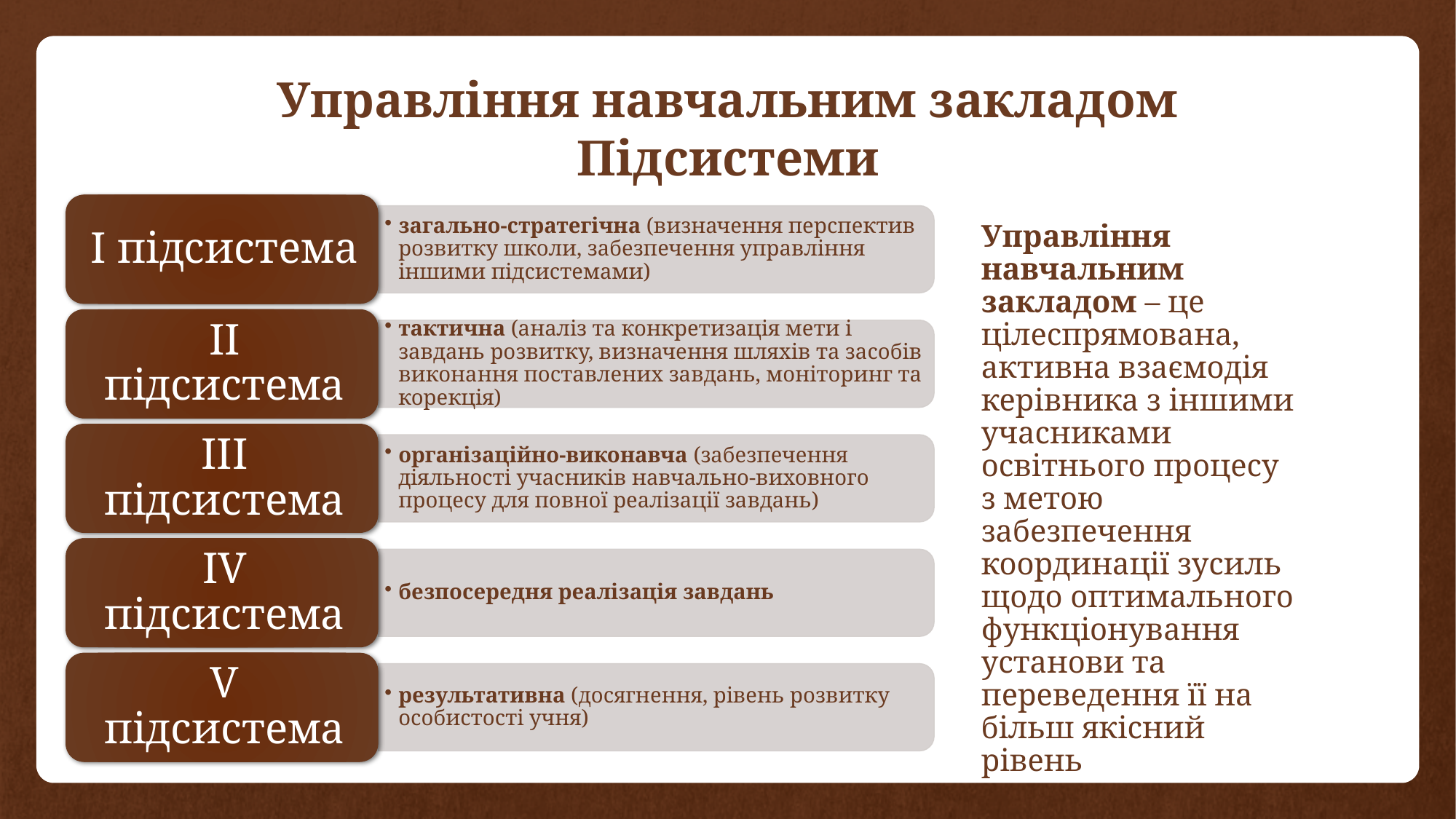

# Управління навчальним закладом Підсистеми
загально-стратегічна (визначення перспектив розвитку школи, забезпечення управління іншими підсистемами)
І підсистема
тактична (аналіз та конкретизація мети і завдань розвитку, визначення шляхів та засобів виконання поставлених завдань, моніторинг та корекція)
ІІ підсистема
організаційно-виконавча (забезпечення діяльності учасників навчально-виховного процесу для повної реалізації завдань)
ІІІ підсистема
безпосередня реалізація завдань
ІV підсистема
результативна (досягнення, рівень розвитку особистості учня)
V підсистема
Управління навчальним закладом – це цілеспрямована, активна взаємодія керівника з іншими учасниками освітнього процесу з метою забезпечення координації зусиль щодо оптимального функціонування установи та переведення її на більш якісний  рівень